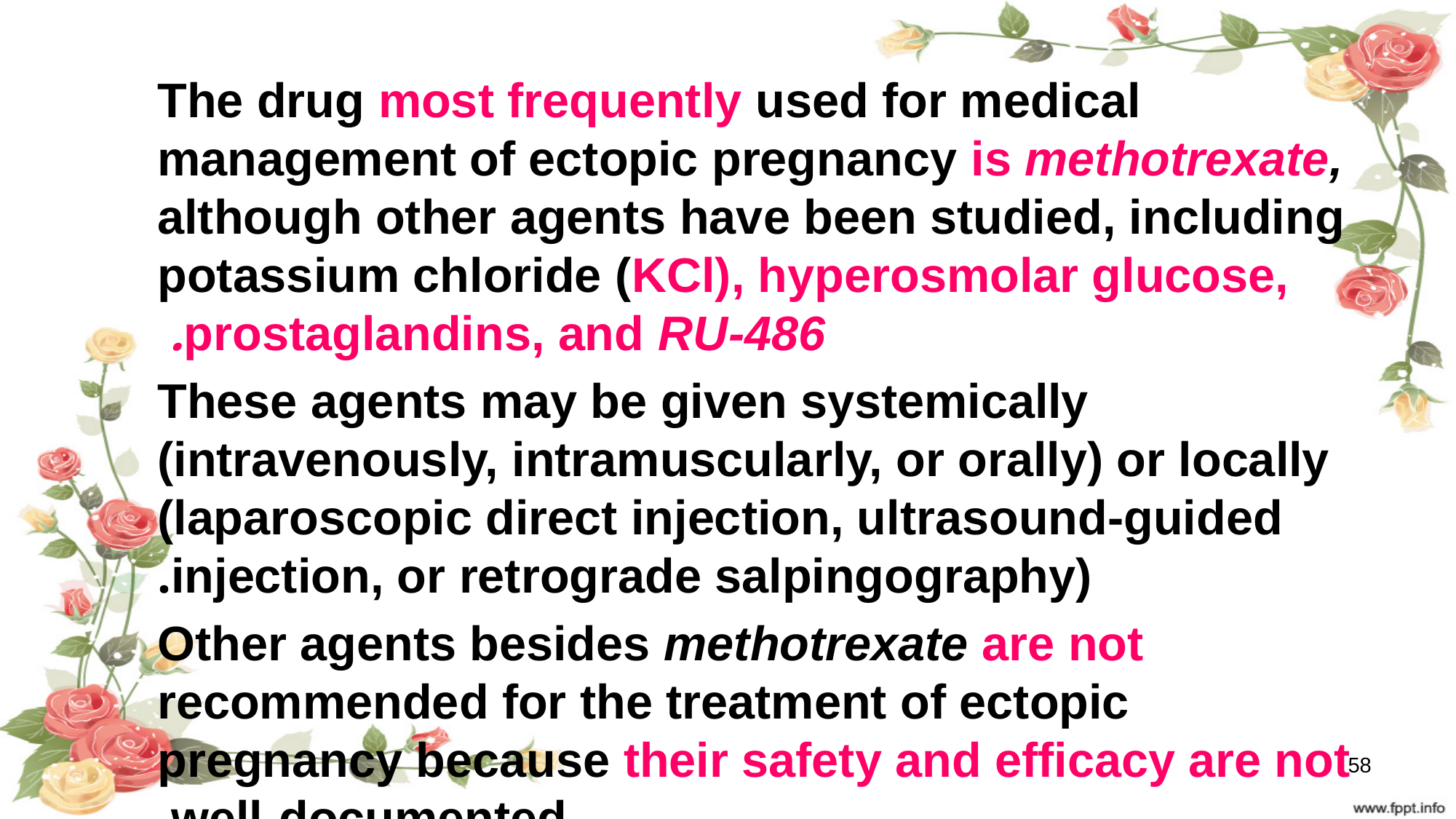

The drug most frequently used for medical management of ectopic pregnancy is methotrexate, although other agents have been studied, including potassium chloride (KCl), hyperosmolar glucose, prostaglandins, and RU-486.
These agents may be given systemically (intravenously, intramuscularly, or orally) or locally (laparoscopic direct injection, ultrasound-guided injection, or retrograde salpingography).
 Other agents besides methotrexate are not recommended for the treatment of ectopic pregnancy because their safety and efficacy are not well-documented.
58